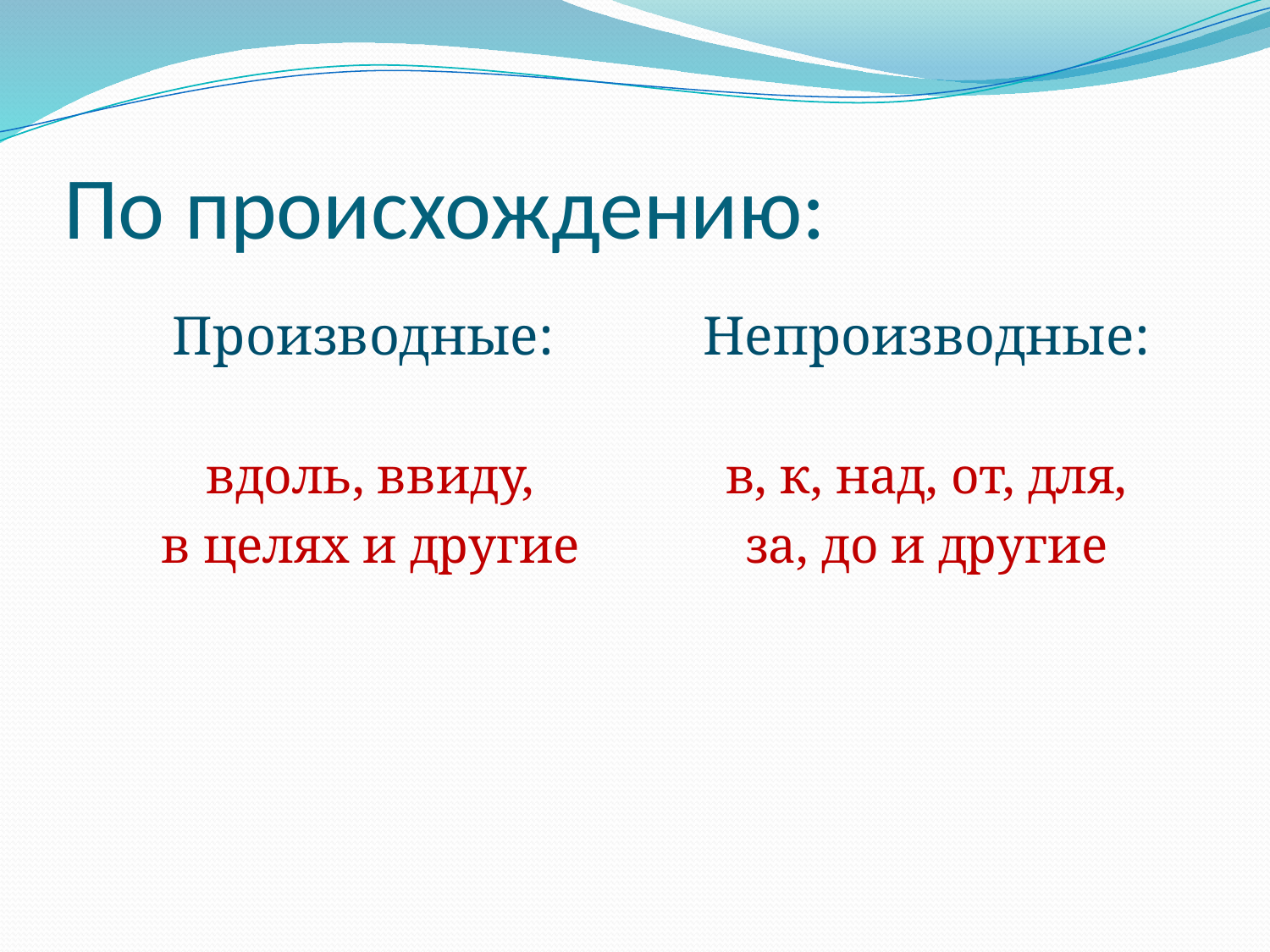

# По происхождению:
Производные:

вдоль, ввиду,
в целях и другие

Непроизводные:

в, к, над, от, для,
за, до и другие